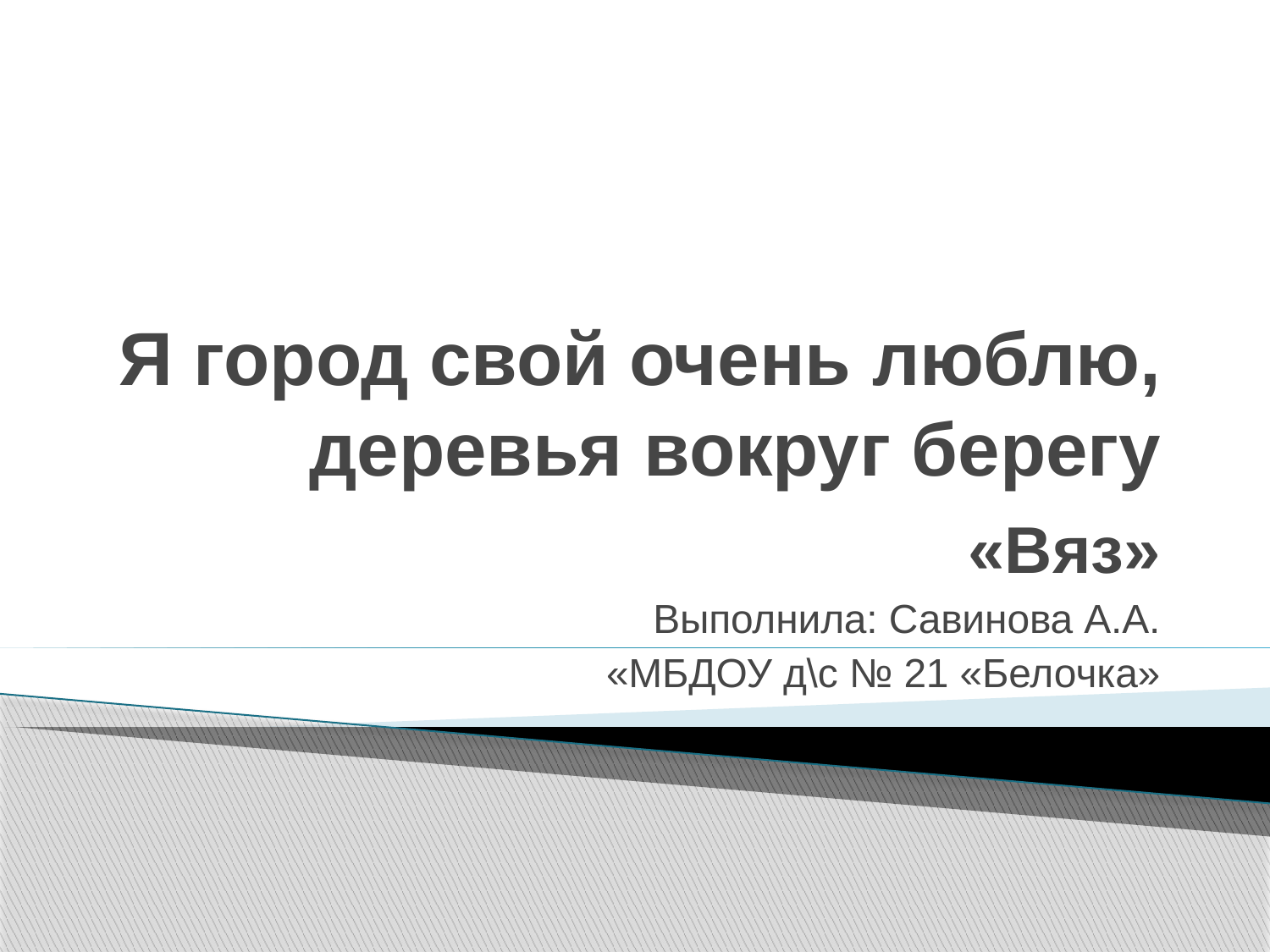

# Я город свой очень люблю, деревья вокруг берегу
«Вяз»
Выполнила: Савинова А.А.
«МБДОУ д\с № 21 «Белочка»